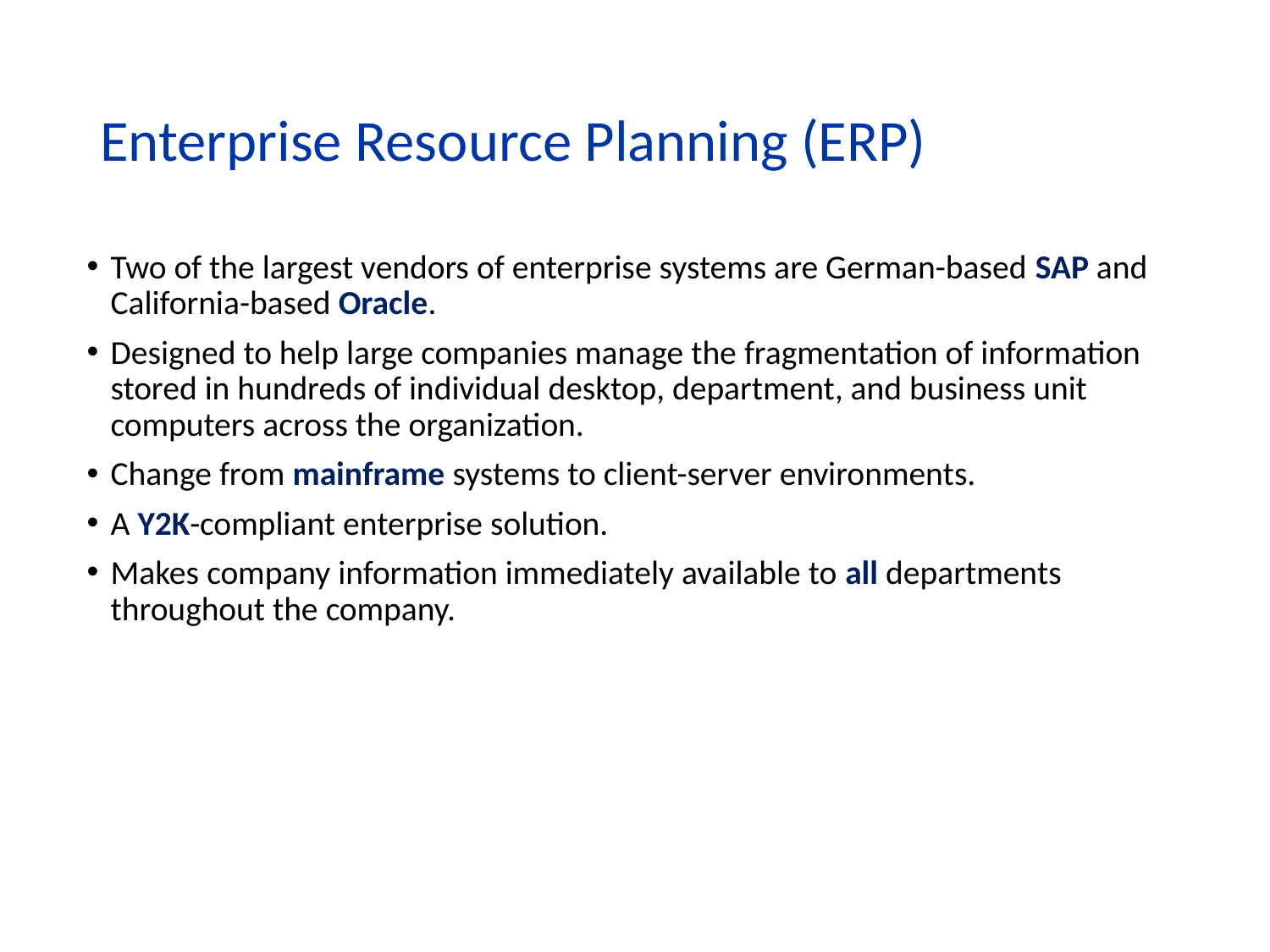

# Enterprise Resource Planning (ERP)
Two of the largest vendors of enterprise systems are German-based SAP and California-based Oracle.
Designed to help large companies manage the fragmentation of information stored in hundreds of individual desktop, department, and business unit computers across the organization.
Change from mainframe systems to client-server environments.
A Y2K-compliant enterprise solution.
Makes company information immediately available to all departments throughout the company.